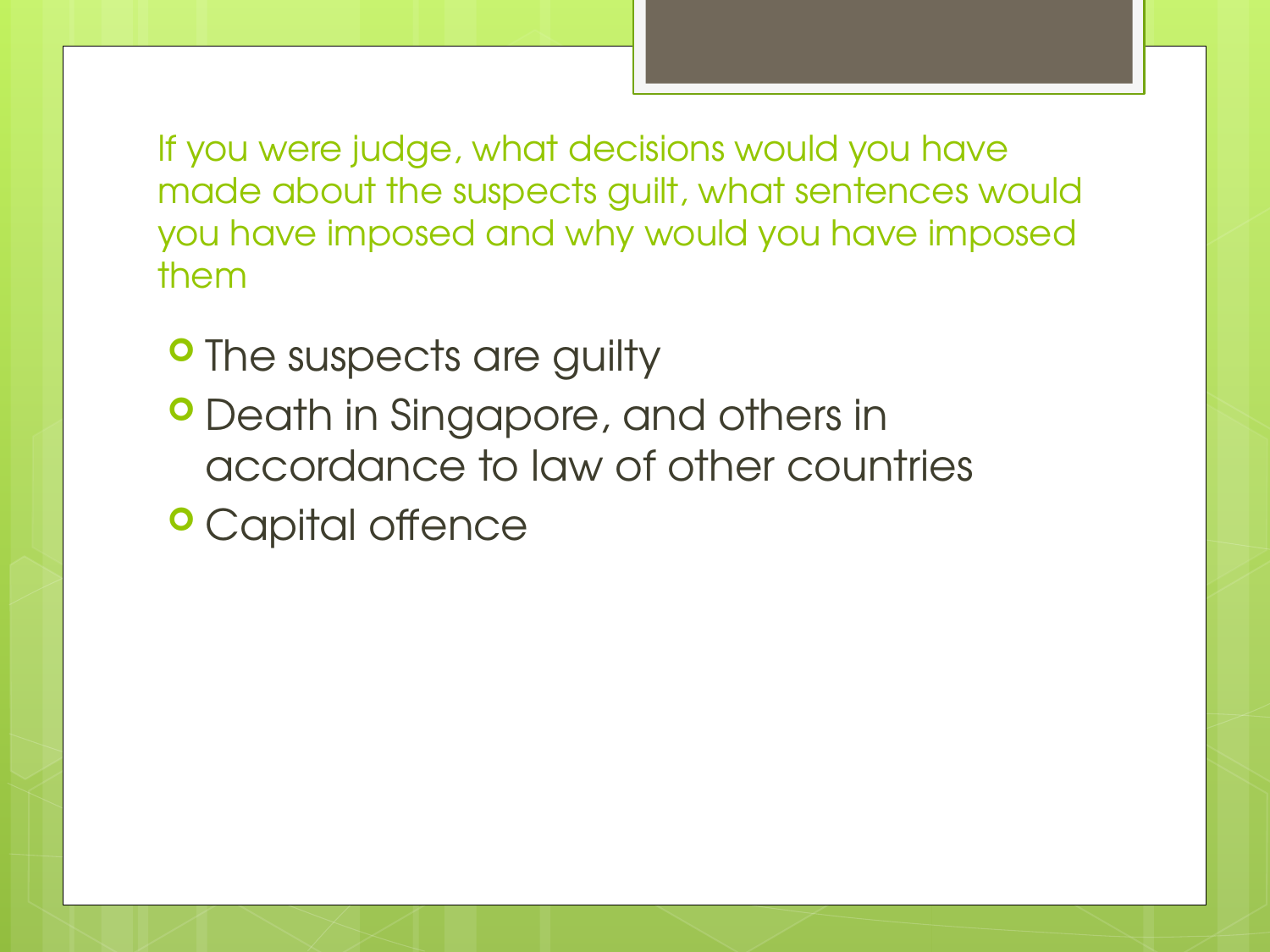

# If you were judge, what decisions would you have made about the suspects guilt, what sentences would you have imposed and why would you have imposed them
The suspects are guilty
Death in Singapore, and others in accordance to law of other countries
Capital offence